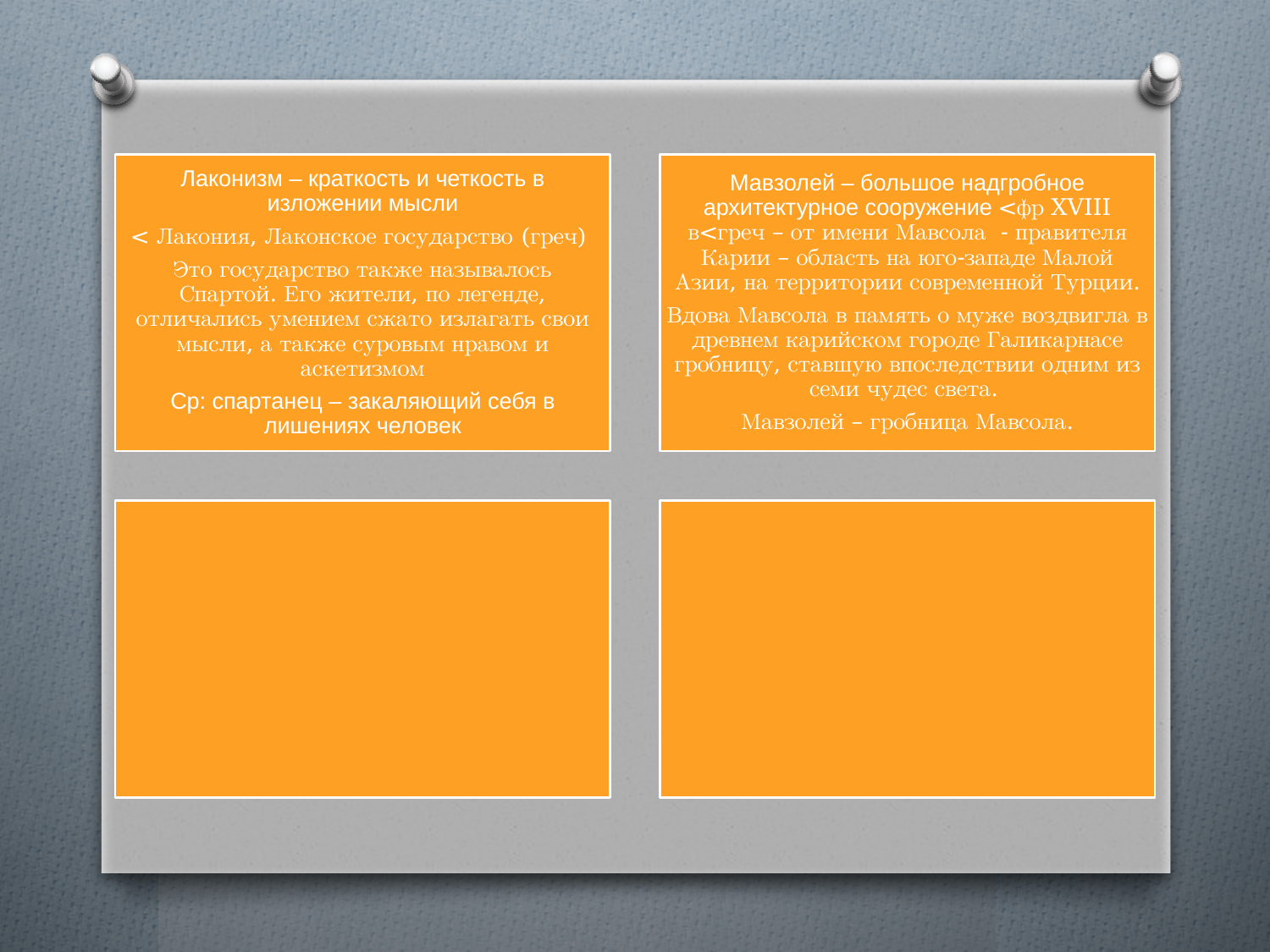

Лаконизм – краткость и четкость в изложении мысли
< Лакония, Лаконское государство (греч)
Это государство также называлось Спартой. Его жители, по легенде, отличались умением сжато излагать свои мысли, а также суровым нравом и аскетизмом
Ср: спартанец – закаляющий себя в лишениях человек
Мавзолей – большое надгробное архитектурное сооружение <фр XVIII в<греч – от имени Мавсола  - правителя Карии – область на юго-западе Малой Азии, на территории современной Турции.
Вдова Мавсола в память о муже воздвигла в древнем карийском городе Галикарнасе гробницу, ставшую впоследствии одним из семи чудес света.
Мавзолей – гробница Мавсола.